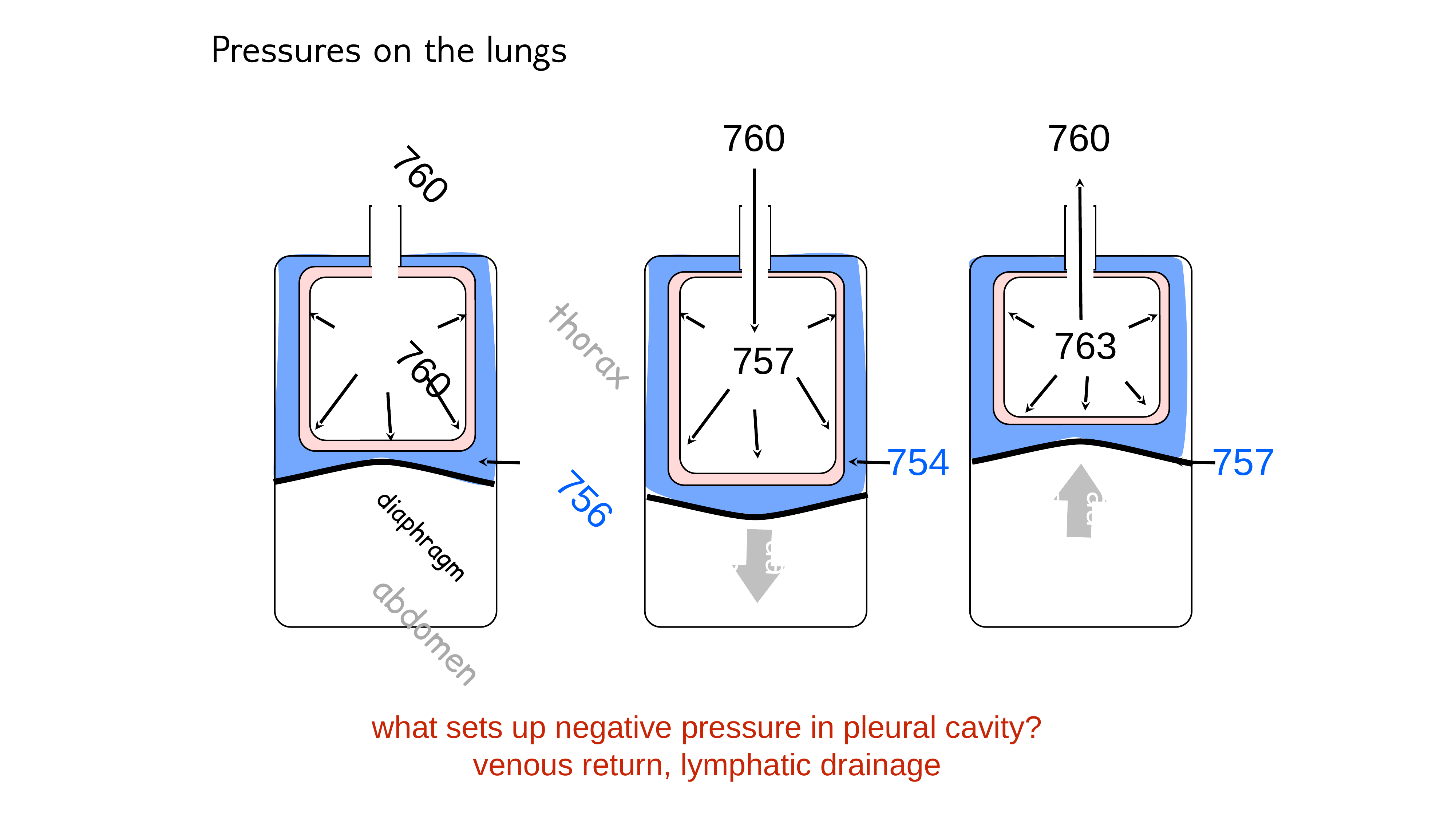

Pressures on the lungs
760

757

754

760
760

thorax

760

756

diaphragm
abdomen

763

757

aaaa
aaaa
what sets up negative pressure in pleural cavity?
venous return, lymphatic drainage